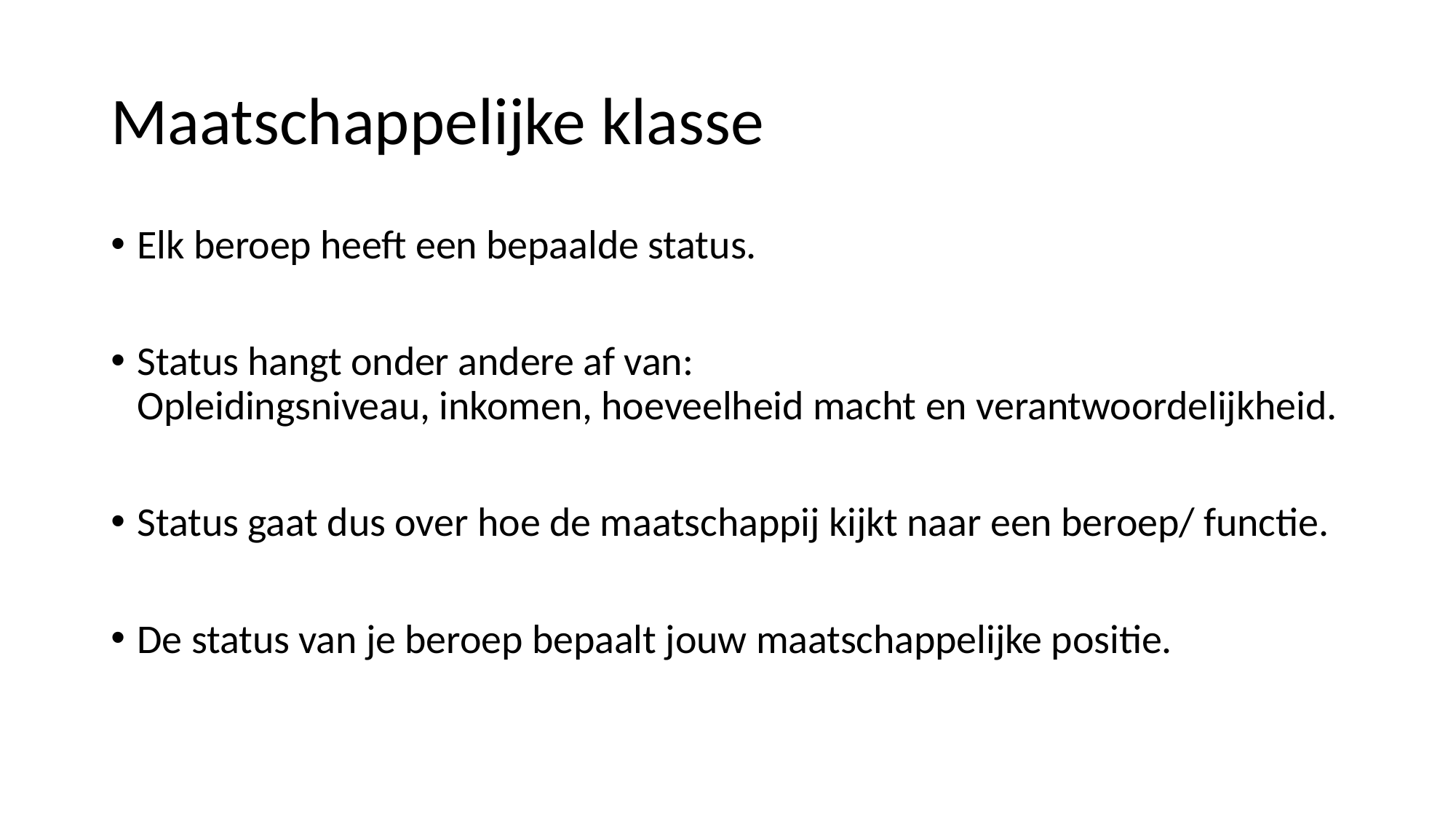

# Maatschappelijke klasse
Elk beroep heeft een bepaalde status.

Status hangt onder andere af van:
Opleidingsniveau, inkomen, hoeveelheid macht en verantwoordelijkheid.

Status gaat dus over hoe de maatschappij kijkt naar een beroep/ functie.

De status van je beroep bepaalt jouw maatschappelijke positie.